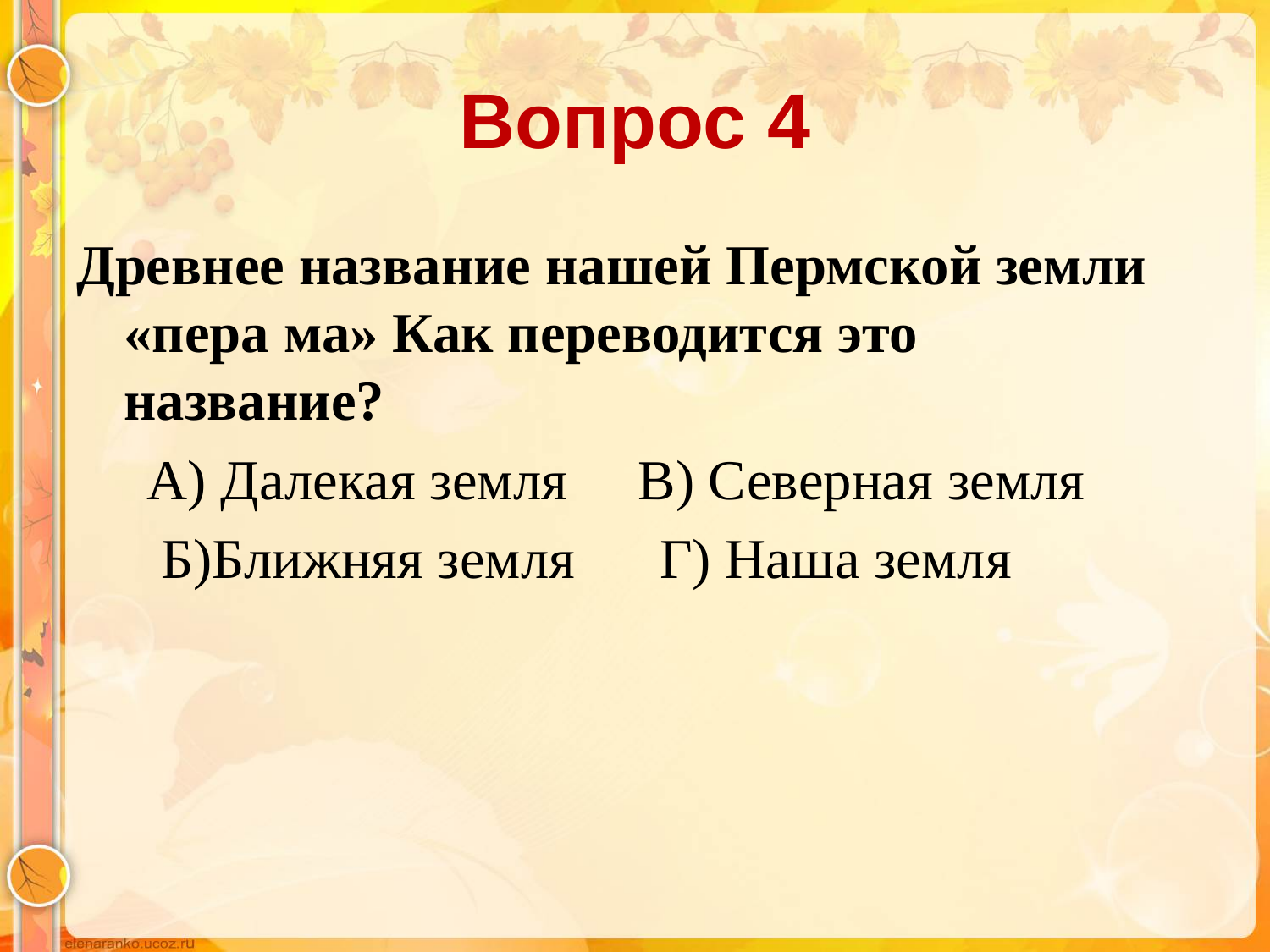

# Вопрос 4
Древнее название нашей Пермской земли «пера ма» Как переводится это название?
     А) Далекая земля     В) Северная земля
      Б)Ближняя земля      Г) Наша земля